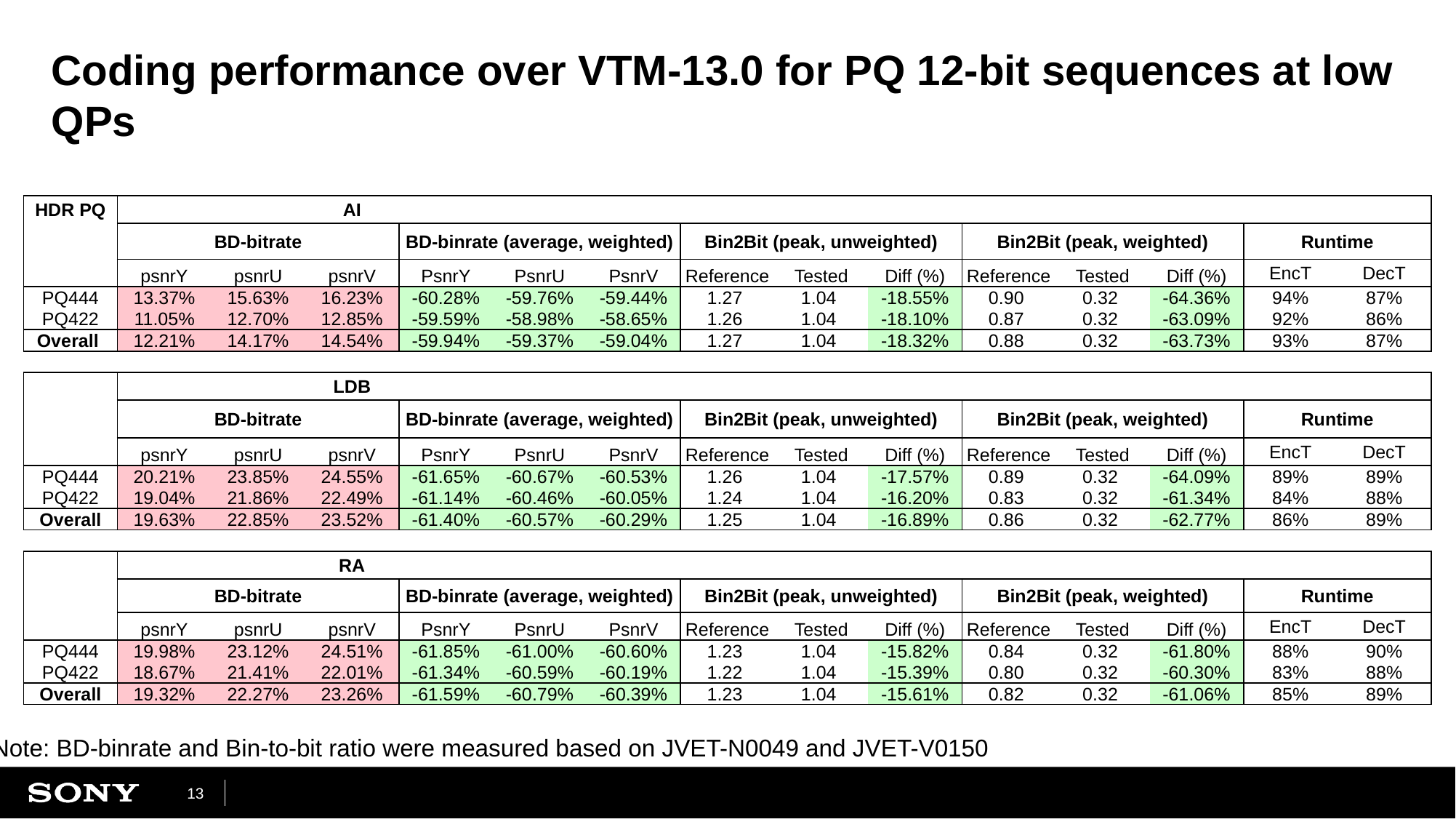

# Coding performance over VTM-13.0 for PQ 12-bit sequences at low QPs
| HDR PQ |  |  | AI |  |  |  |  |  |  |  |  |  |  |  |
| --- | --- | --- | --- | --- | --- | --- | --- | --- | --- | --- | --- | --- | --- | --- |
|  | BD-bitrate |  |  | BD-binrate (average, weighted) |  |  | Bin2Bit (peak, unweighted) |  |  | Bin2Bit (peak, weighted) |  |  | Runtime |  |
|  | psnrY | psnrU | psnrV | PsnrY | PsnrU | PsnrV | Reference | Tested | Diff (%) | Reference | Tested | Diff (%) | EncT | DecT |
| PQ444 | 13.37% | 15.63% | 16.23% | -60.28% | -59.76% | -59.44% | 1.27 | 1.04 | -18.55% | 0.90 | 0.32 | -64.36% | 94% | 87% |
| PQ422 | 11.05% | 12.70% | 12.85% | -59.59% | -58.98% | -58.65% | 1.26 | 1.04 | -18.10% | 0.87 | 0.32 | -63.09% | 92% | 86% |
| Overall | 12.21% | 14.17% | 14.54% | -59.94% | -59.37% | -59.04% | 1.27 | 1.04 | -18.32% | 0.88 | 0.32 | -63.73% | 93% | 87% |
|  |  |  |  |  |  |  |  |  |  |  |  |  |  |  |
|  |  |  | LDB |  |  |  |  |  |  |  |  |  |  |  |
|  | BD-bitrate |  |  | BD-binrate (average, weighted) |  |  | Bin2Bit (peak, unweighted) |  |  | Bin2Bit (peak, weighted) |  |  | Runtime |  |
|  | psnrY | psnrU | psnrV | PsnrY | PsnrU | PsnrV | Reference | Tested | Diff (%) | Reference | Tested | Diff (%) | EncT | DecT |
| PQ444 | 20.21% | 23.85% | 24.55% | -61.65% | -60.67% | -60.53% | 1.26 | 1.04 | -17.57% | 0.89 | 0.32 | -64.09% | 89% | 89% |
| PQ422 | 19.04% | 21.86% | 22.49% | -61.14% | -60.46% | -60.05% | 1.24 | 1.04 | -16.20% | 0.83 | 0.32 | -61.34% | 84% | 88% |
| Overall | 19.63% | 22.85% | 23.52% | -61.40% | -60.57% | -60.29% | 1.25 | 1.04 | -16.89% | 0.86 | 0.32 | -62.77% | 86% | 89% |
|  |  |  |  |  |  |  |  |  |  |  |  |  |  |  |
|  |  |  | RA |  |  |  |  |  |  |  |  |  |  |  |
|  | BD-bitrate |  |  | BD-binrate (average, weighted) |  |  | Bin2Bit (peak, unweighted) |  |  | Bin2Bit (peak, weighted) |  |  | Runtime |  |
|  | psnrY | psnrU | psnrV | PsnrY | PsnrU | PsnrV | Reference | Tested | Diff (%) | Reference | Tested | Diff (%) | EncT | DecT |
| PQ444 | 19.98% | 23.12% | 24.51% | -61.85% | -61.00% | -60.60% | 1.23 | 1.04 | -15.82% | 0.84 | 0.32 | -61.80% | 88% | 90% |
| PQ422 | 18.67% | 21.41% | 22.01% | -61.34% | -60.59% | -60.19% | 1.22 | 1.04 | -15.39% | 0.80 | 0.32 | -60.30% | 83% | 88% |
| Overall | 19.32% | 22.27% | 23.26% | -61.59% | -60.79% | -60.39% | 1.23 | 1.04 | -15.61% | 0.82 | 0.32 | -61.06% | 85% | 89% |
Note: BD-binrate and Bin-to-bit ratio were measured based on JVET-N0049 and JVET-V0150